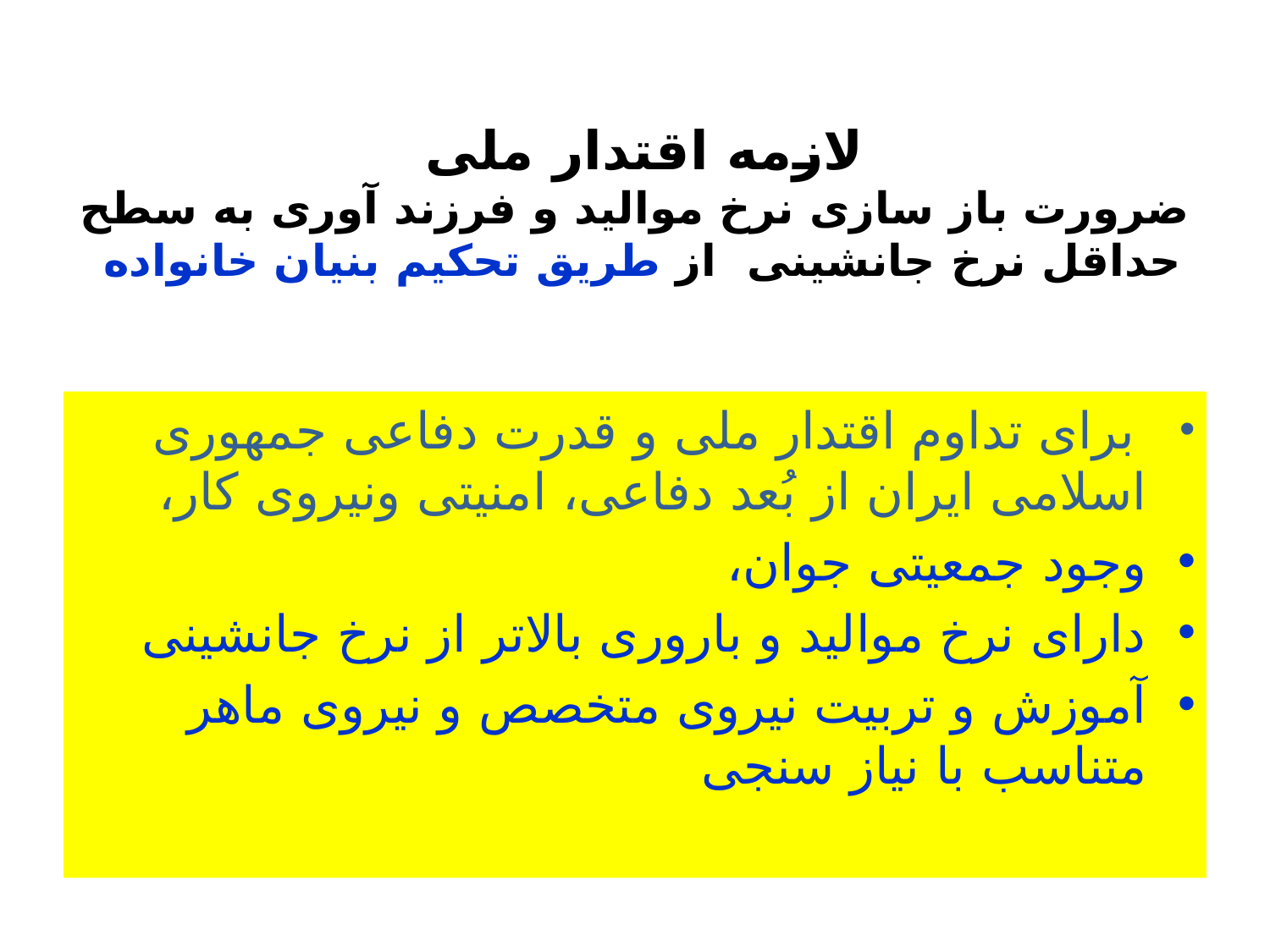

# لازمه اقتدار ملی ضرورت باز سازی نرخ موالید و فرزند آوری به سطح حداقل نرخ جانشینی  از طریق تحکیم بنیان خانواده
 برای تداوم اقتدار ملی و قدرت دفاعی جمهوری اسلامی ایران از بُعد دفاعی، امنیتی ونیروی کار،
وجود جمعیتی جوان،
دارای نرخ موالید و باروری بالاتر از نرخ جانشینی
آموزش و تربیت نیروی متخصص و نیروی ماهر متناسب با نیاز سنجی